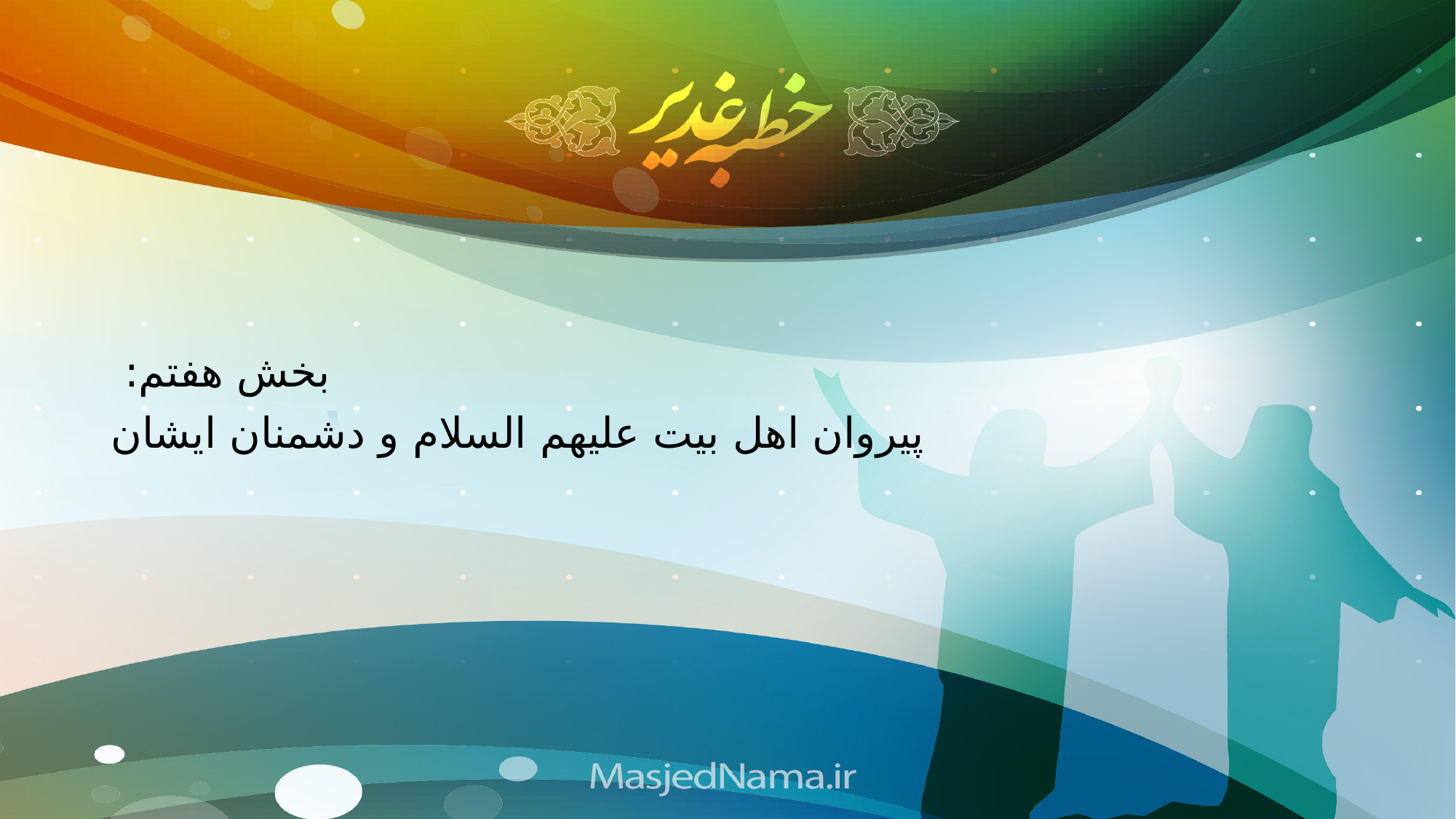

بخش هفتم:
پیروان اهل بیت علیهم السلام و دشمنان ایشان